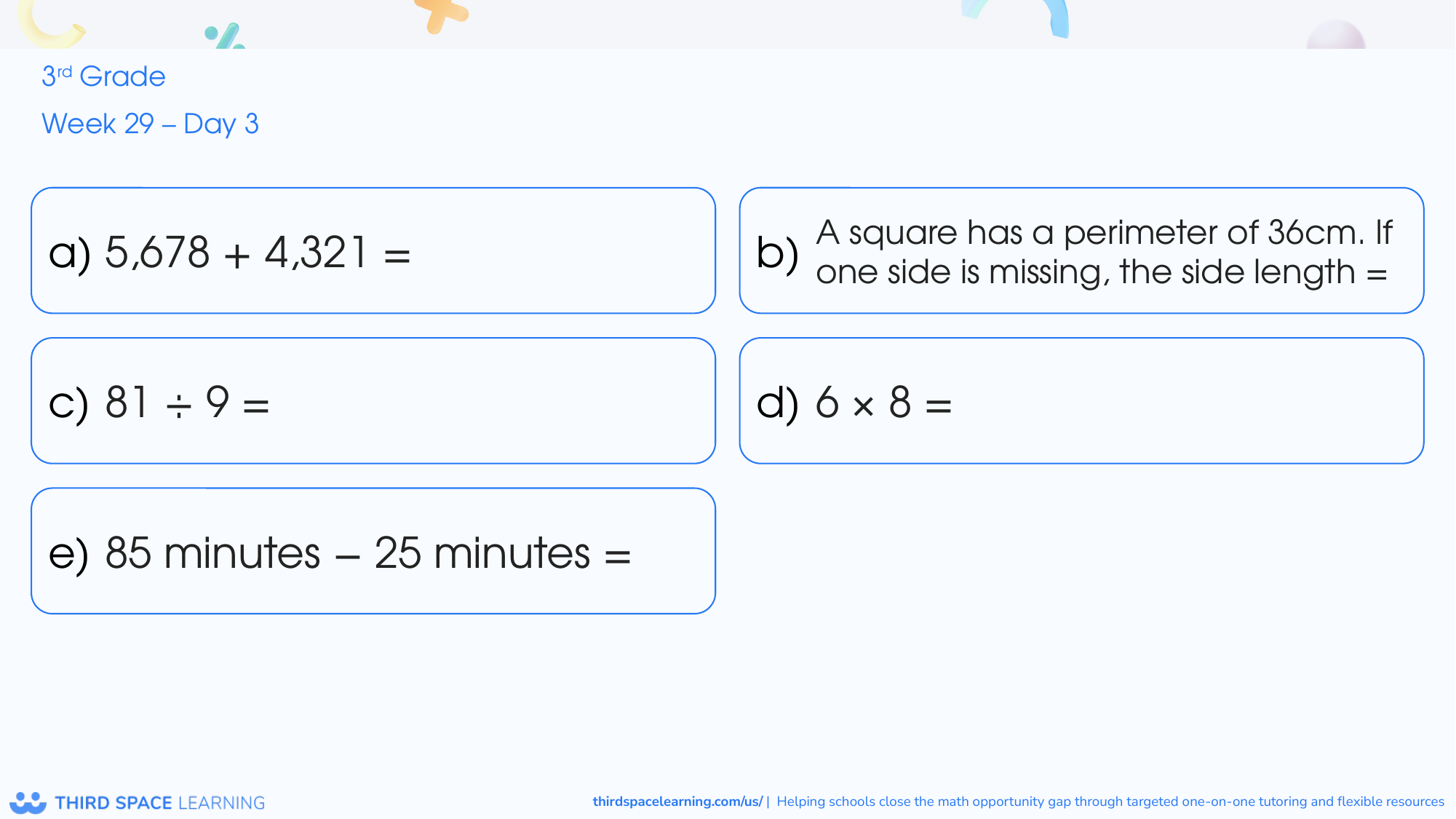

3rd Grade
Week 29 – Day 3
5,678 + 4,321 =
A square has a perimeter of 36cm. If one side is missing, the side length =
81 ÷ 9 =
6 × 8 =
85 minutes − 25 minutes =